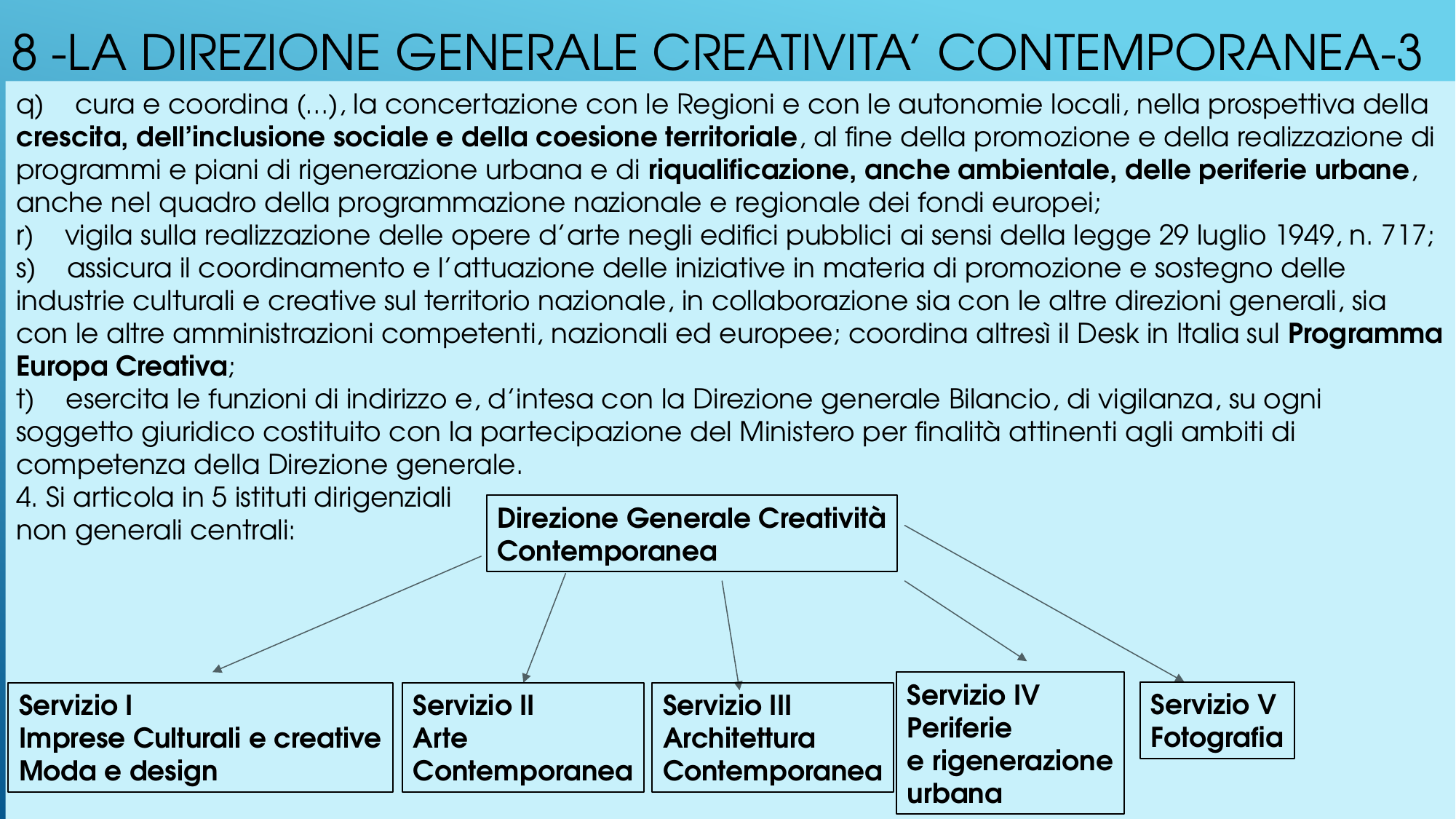

# 8 -LA DIREZIONE GENERALE CREATIVITA’ CONTEMPORANEA-3
q)    cura e coordina (…), la concertazione con le Regioni e con le autonomie locali, nella prospettiva della crescita, dell’inclusione sociale e della coesione territoriale, al fine della promozione e della realizzazione di programmi e piani di rigenerazione urbana e di riqualificazione, anche ambientale, delle periferie urbane, anche nel quadro della programmazione nazionale e regionale dei fondi europei;
r)    vigila sulla realizzazione delle opere d’arte negli edifici pubblici ai sensi della legge 29 luglio 1949, n. 717;
s)    assicura il coordinamento e l’attuazione delle iniziative in materia di promozione e sostegno delle industrie culturali e creative sul territorio nazionale, in collaborazione sia con le altre direzioni generali, sia con le altre amministrazioni competenti, nazionali ed europee; coordina altresì il Desk in Italia sul Programma Europa Creativa;
t)    esercita le funzioni di indirizzo e, d’intesa con la Direzione generale Bilancio, di vigilanza, su ogni soggetto giuridico costituito con la partecipazione del Ministero per finalità attinenti agli ambiti di competenza della Direzione generale.
4. Si articola in 5 istituti dirigenziali
non generali centrali:

Direzione Generale Creatività
Contemporanea
Servizio IV
Periferie
e rigenerazione
urbana
Servizio V
Fotografia
Servizio I
Imprese Culturali e creative
Moda e design
Servizio II
Arte
Contemporanea
Servizio III
Architettura
Contemporanea